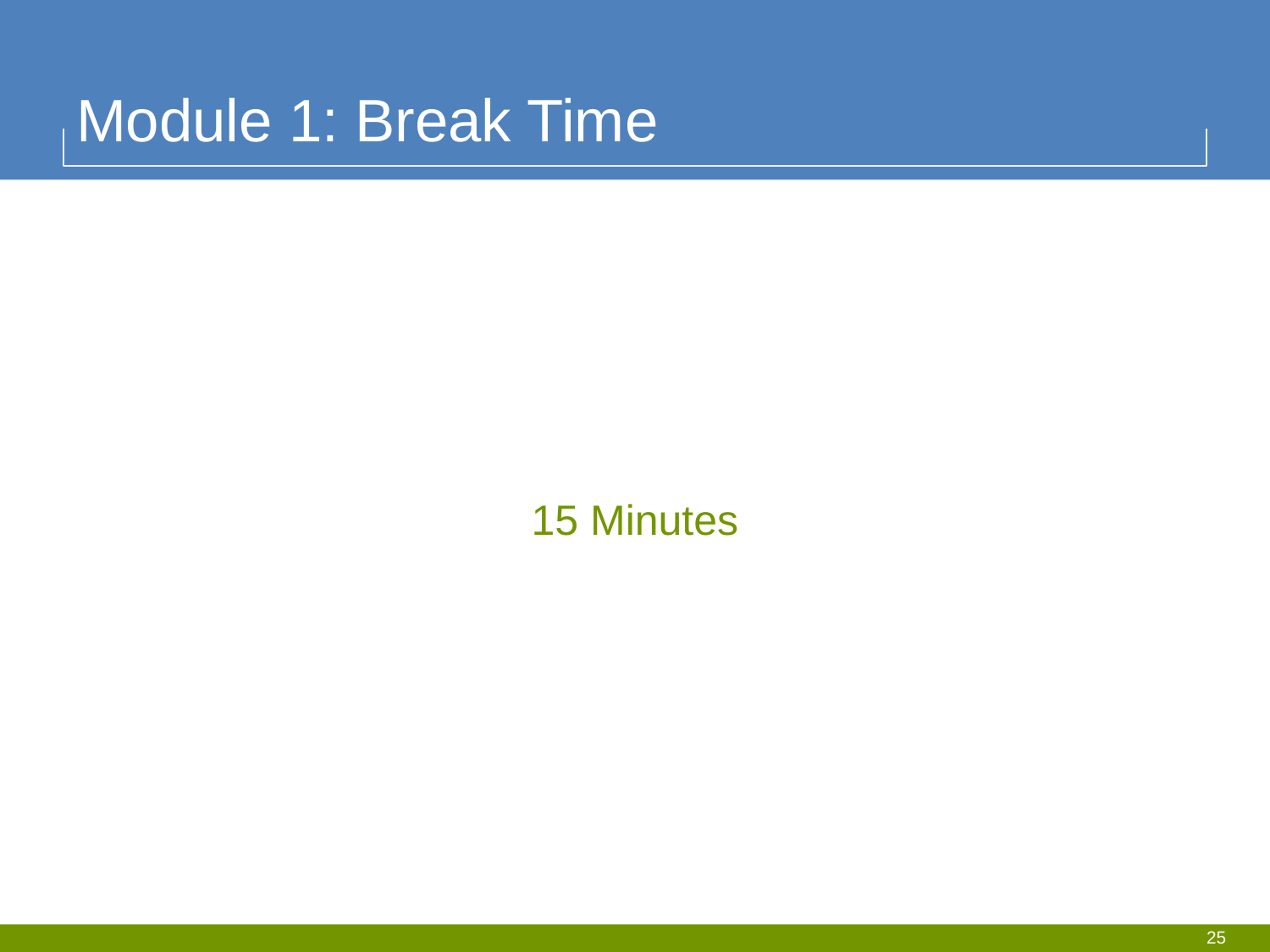

# Module 1: Break Time
15 Minutes